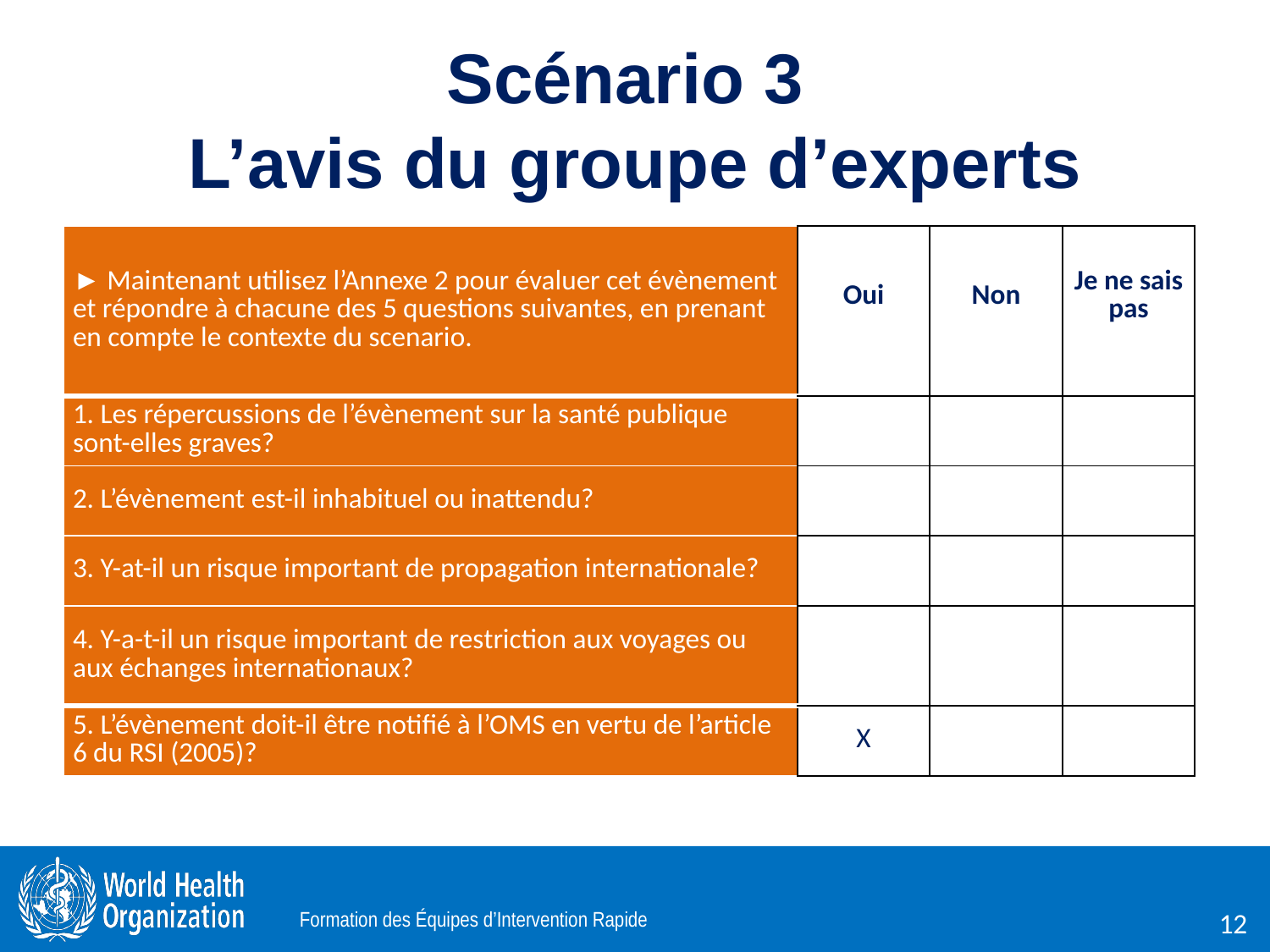

# Scénario 3 L’avis du groupe d’experts
| ► Maintenant utilisez l’Annexe 2 pour évaluer cet évènement et répondre à chacune des 5 questions suivantes, en prenant en compte le contexte du scenario. | Oui | Non | Je ne sais pas |
| --- | --- | --- | --- |
| 1. Les répercussions de l’évènement sur la santé publique sont-elles graves? |  |  |  |
| 2. L’évènement est-il inhabituel ou inattendu? |  |  |  |
| 3. Y-at-il un risque important de propagation internationale? |  |  |  |
| 4. Y-a-t-il un risque important de restriction aux voyages ou aux échanges internationaux? |  |  |  |
| 5. L’évènement doit-il être notifié à l’OMS en vertu de l’article 6 du RSI (2005)? | X |  |  |